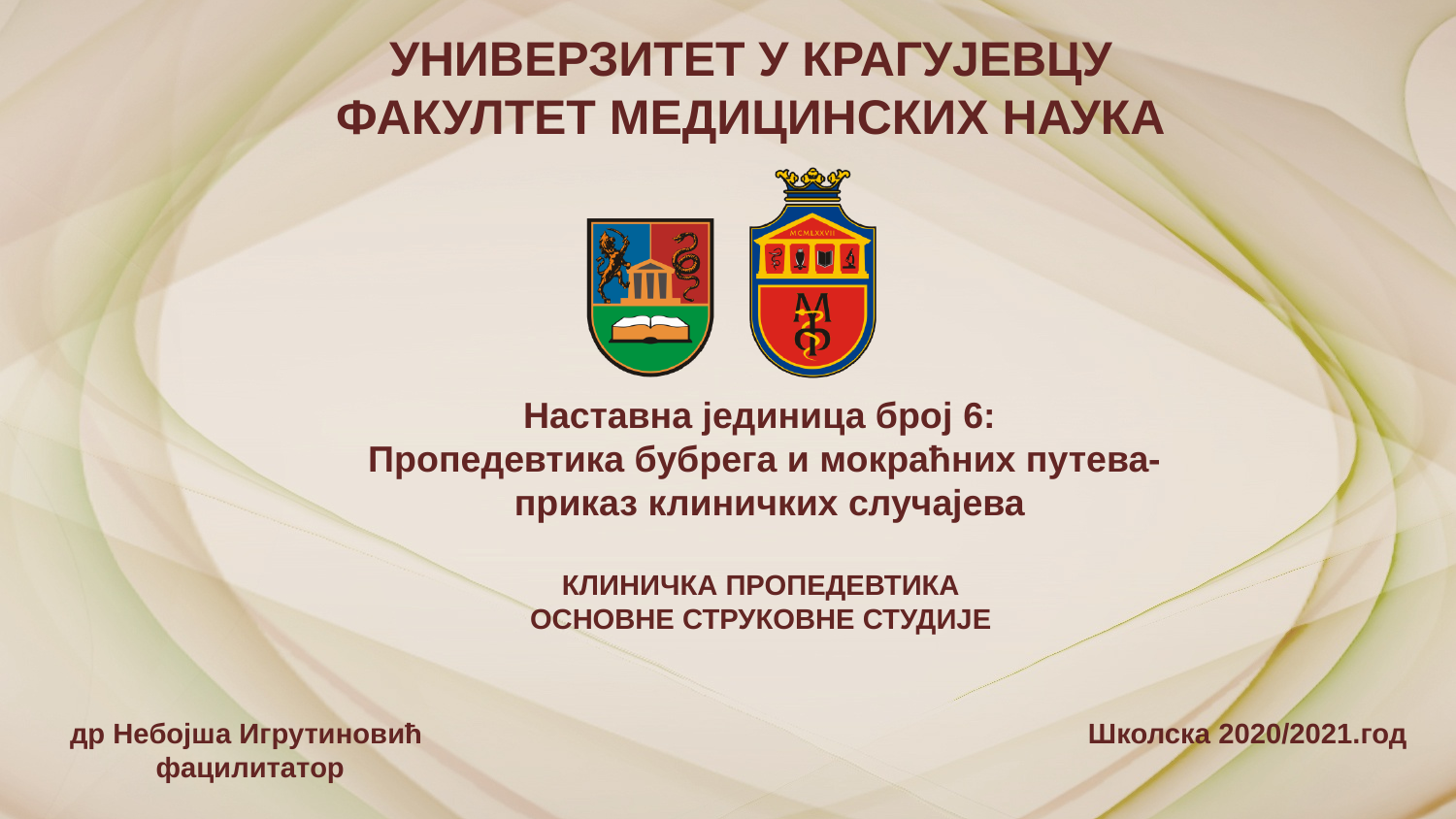

УНИВЕРЗИТЕТ У КРАГУЈЕВЦУ
ФАКУЛТЕТ МЕДИЦИНСКИХ НАУКА
Наставна јединица број 6:
Пропедевтика бубрега и мокраћних путева-
приказ клиничких случајева
КЛИНИЧКА ПРОПЕДЕВТИКА
ОСНОВНЕ СТРУКОВНЕ СТУДИЈЕ
др Небојша Игрутиновић
фацилитатор
                                                               Школска 2020/2021.год